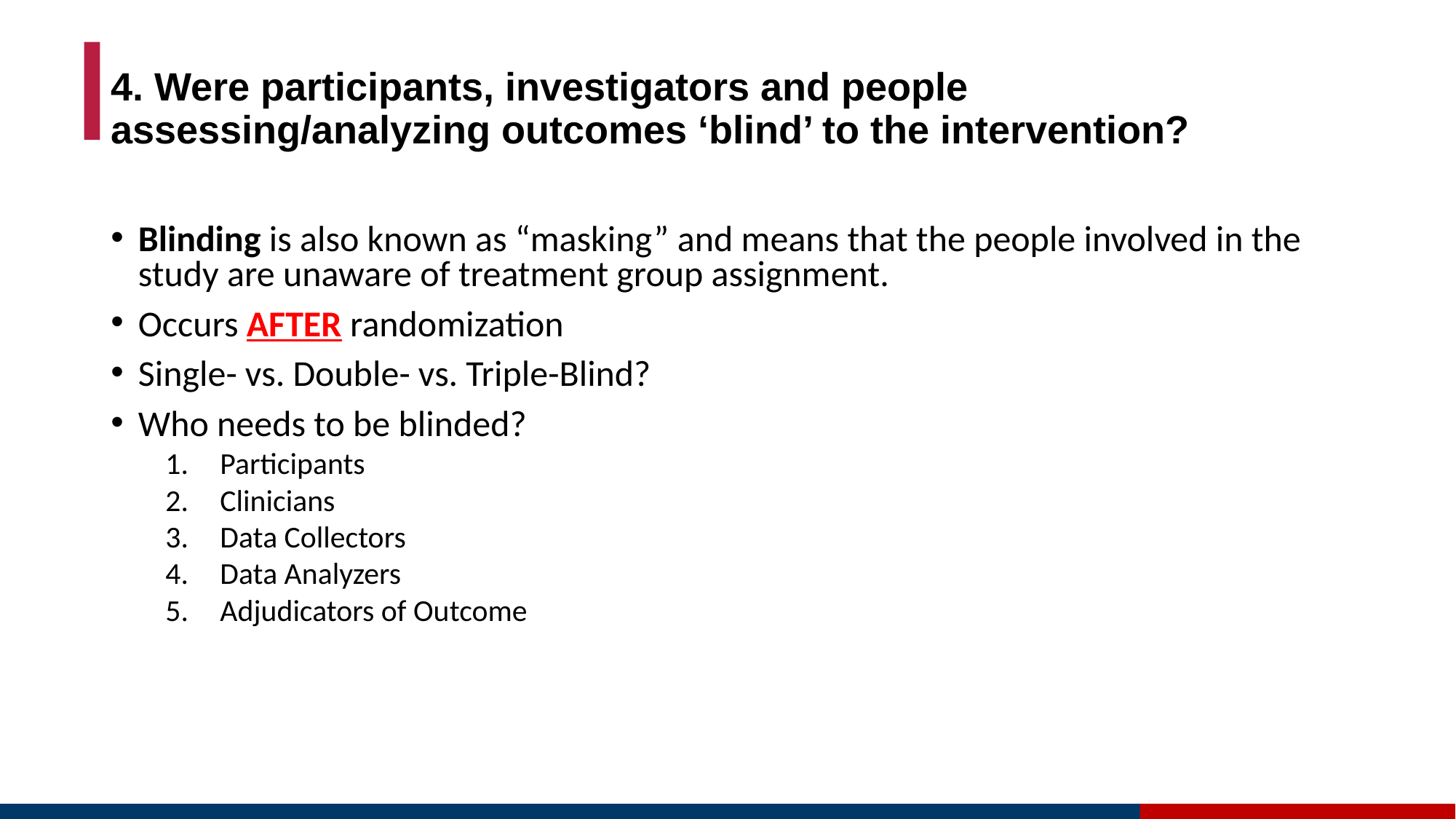

# 4. Were participants, investigators and people assessing/analyzing outcomes ‘blind’ to the intervention?
Blinding is also known as “masking” and means that the people involved in the study are unaware of treatment group assignment.
Occurs AFTER randomization
Single- vs. Double- vs. Triple-Blind?
Who needs to be blinded?
Participants
Clinicians
Data Collectors
Data Analyzers
Adjudicators of Outcome